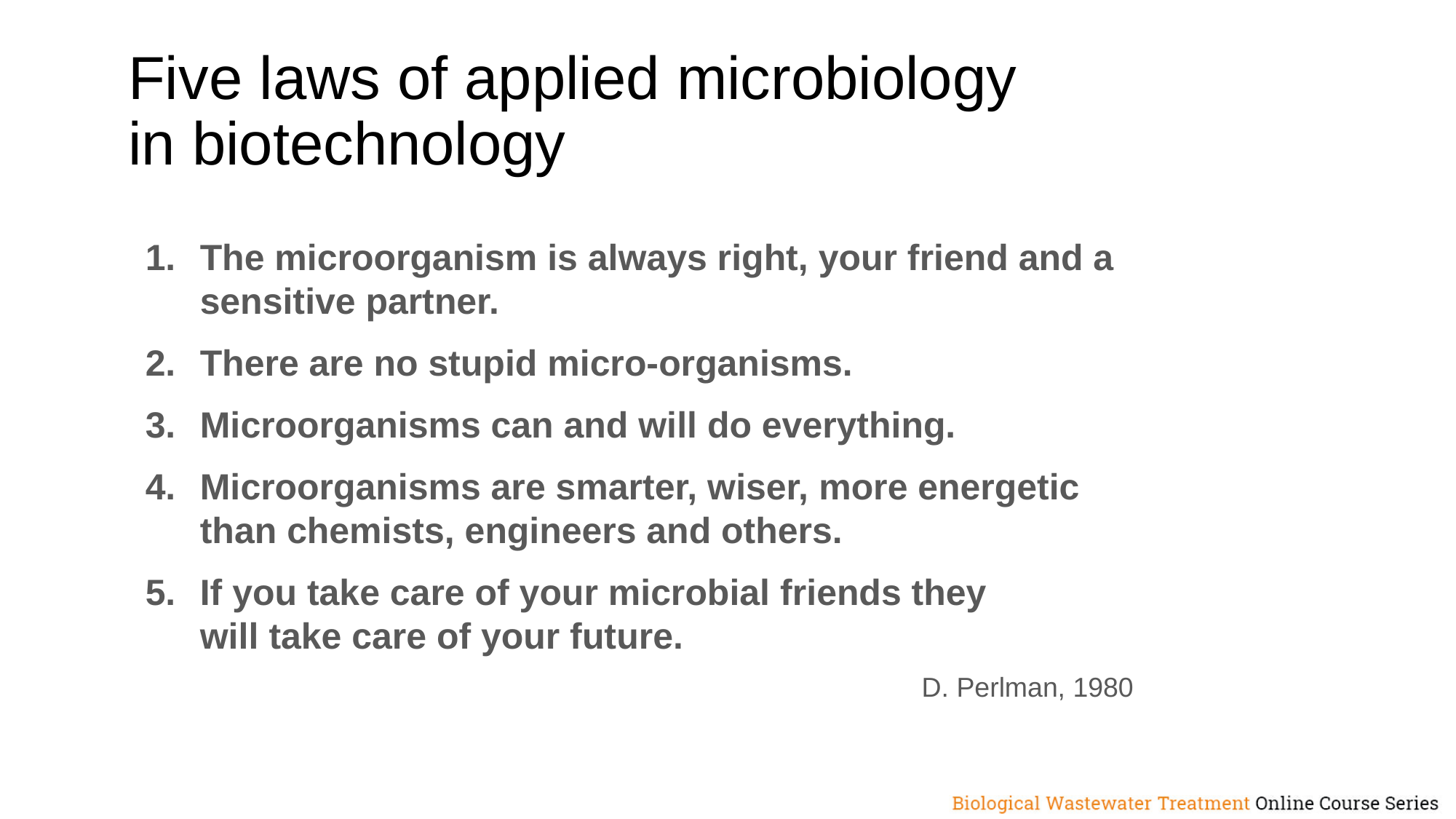

# Five laws of applied microbiology in biotechnology
The microorganism is always right, your friend and a sensitive partner.
There are no stupid micro-organisms.
Microorganisms can and will do everything.
Microorganisms are smarter, wiser, more energetic than chemists, engineers and others.
If you take care of your microbial friends they
will take care of your future.
D. Perlman, 1980